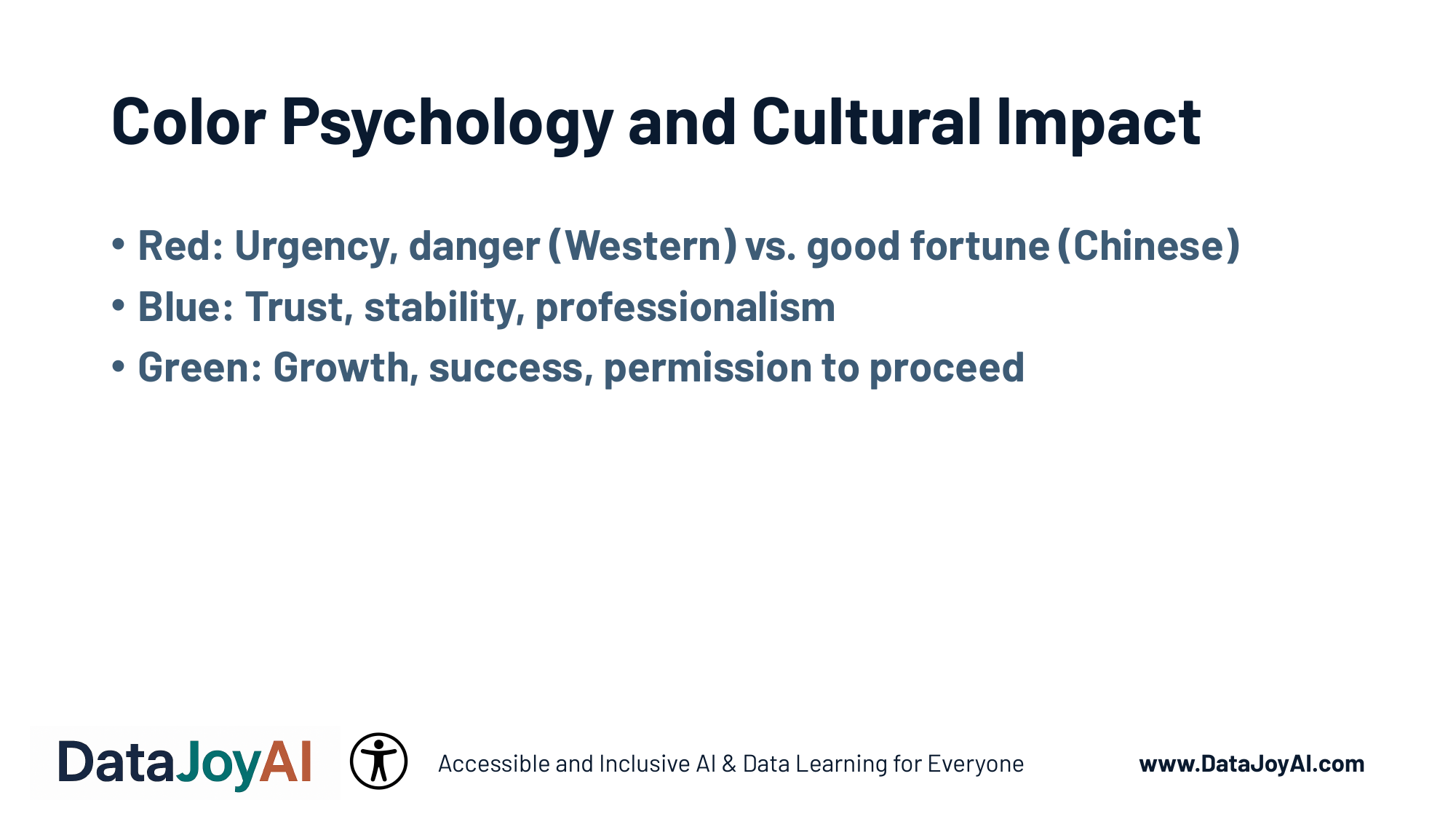

# Color Psychology and Cultural Impact
Red: Urgency, danger (Western) vs. good fortune (Chinese)
Blue: Trust, stability, professionalism
Green: Growth, success, permission to proceed